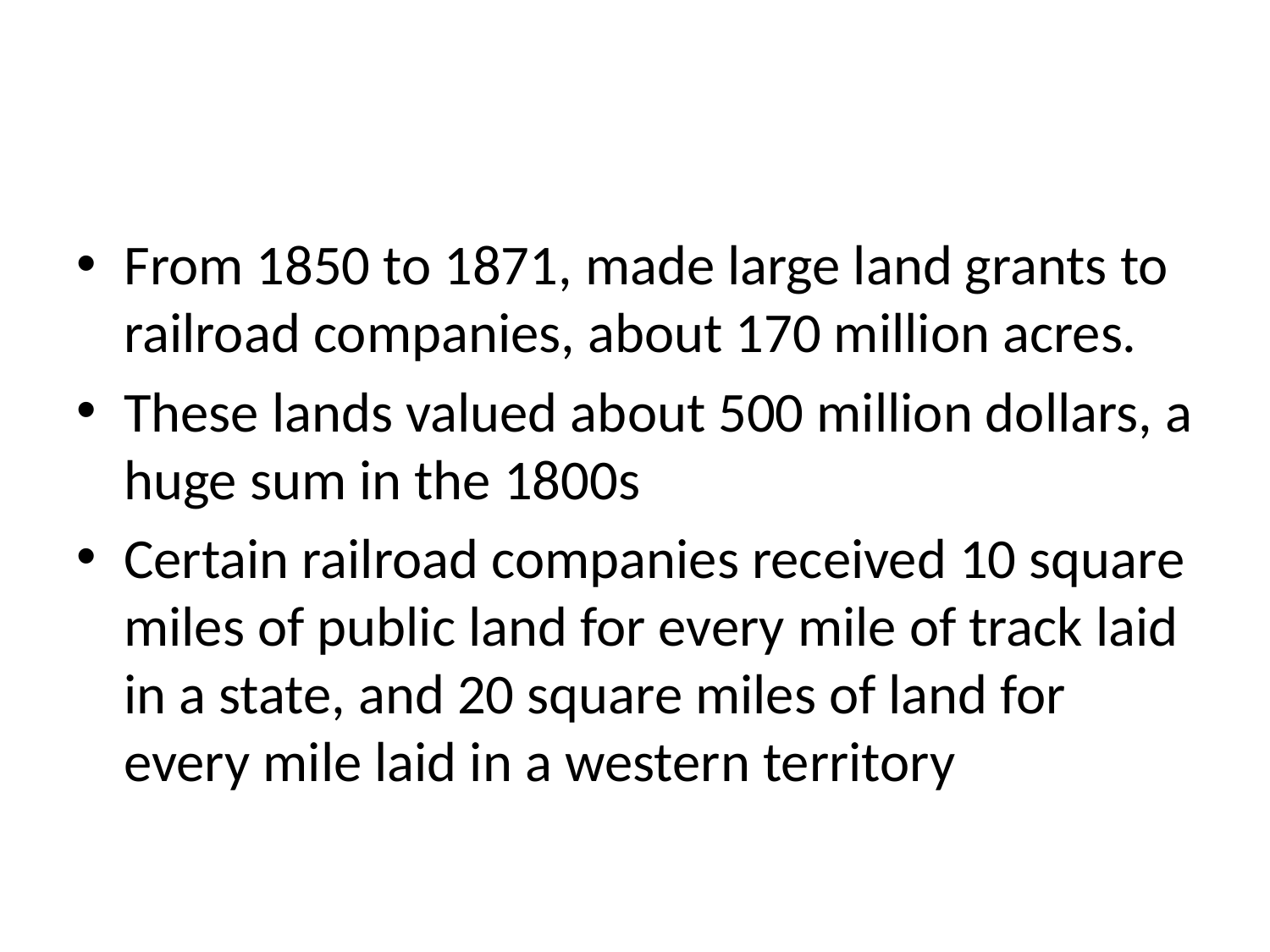

#
From 1850 to 1871, made large land grants to railroad companies, about 170 million acres.
These lands valued about 500 million dollars, a huge sum in the 1800s
Certain railroad companies received 10 square miles of public land for every mile of track laid in a state, and 20 square miles of land for every mile laid in a western territory